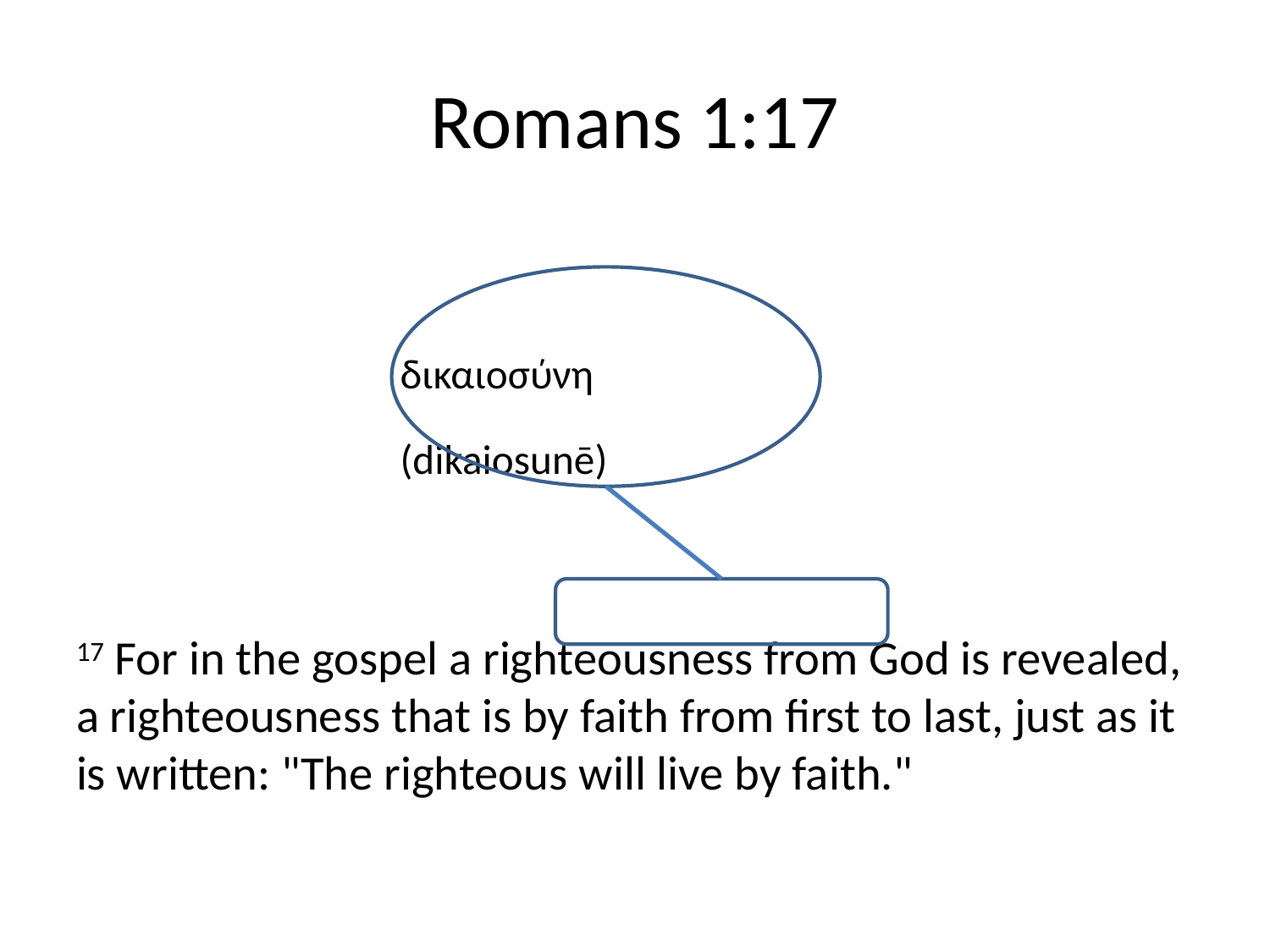

# Romans 1:17

			δικαιοσύνη
			(dikaiosunē)

17 For in the gospel a righteousness from God is revealed, a righteousness that is by faith from first to last, just as it is written: "The righteous will live by faith."